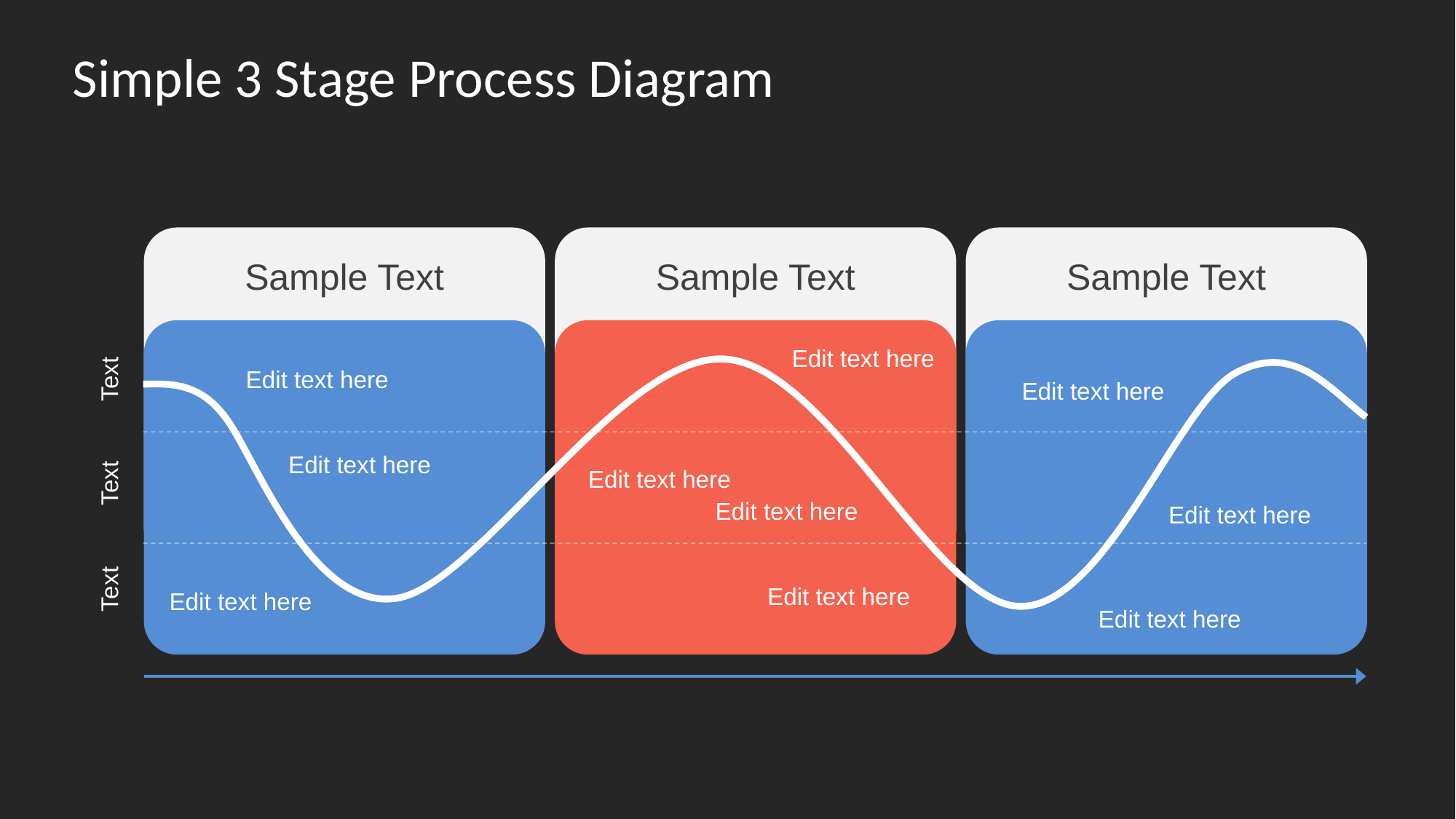

# Simple 3 Stage Process Diagram

Sample Text
Sample Text
Sample Text

Edit text here
Text

Edit text here
Edit text here
Edit text here
Edit text here
Text
Edit text here
Edit text here
Text
Edit text here
Edit text here
Edit text here